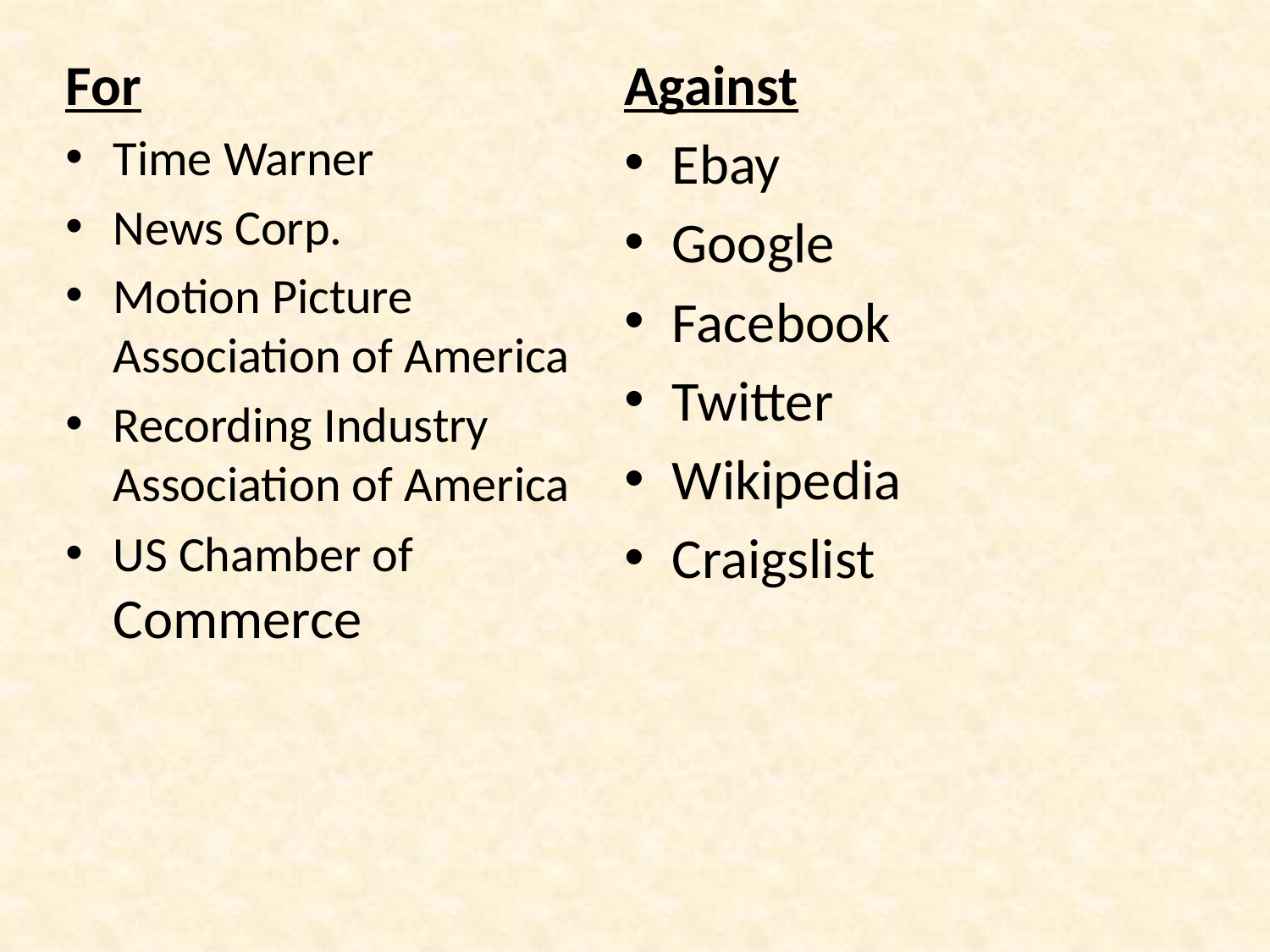

For
Time Warner
News Corp.
Motion Picture Association of America
Recording Industry Association of America
US Chamber of Commerce

Against
Ebay
Google
Facebook
Twitter
Wikipedia
Craigslist